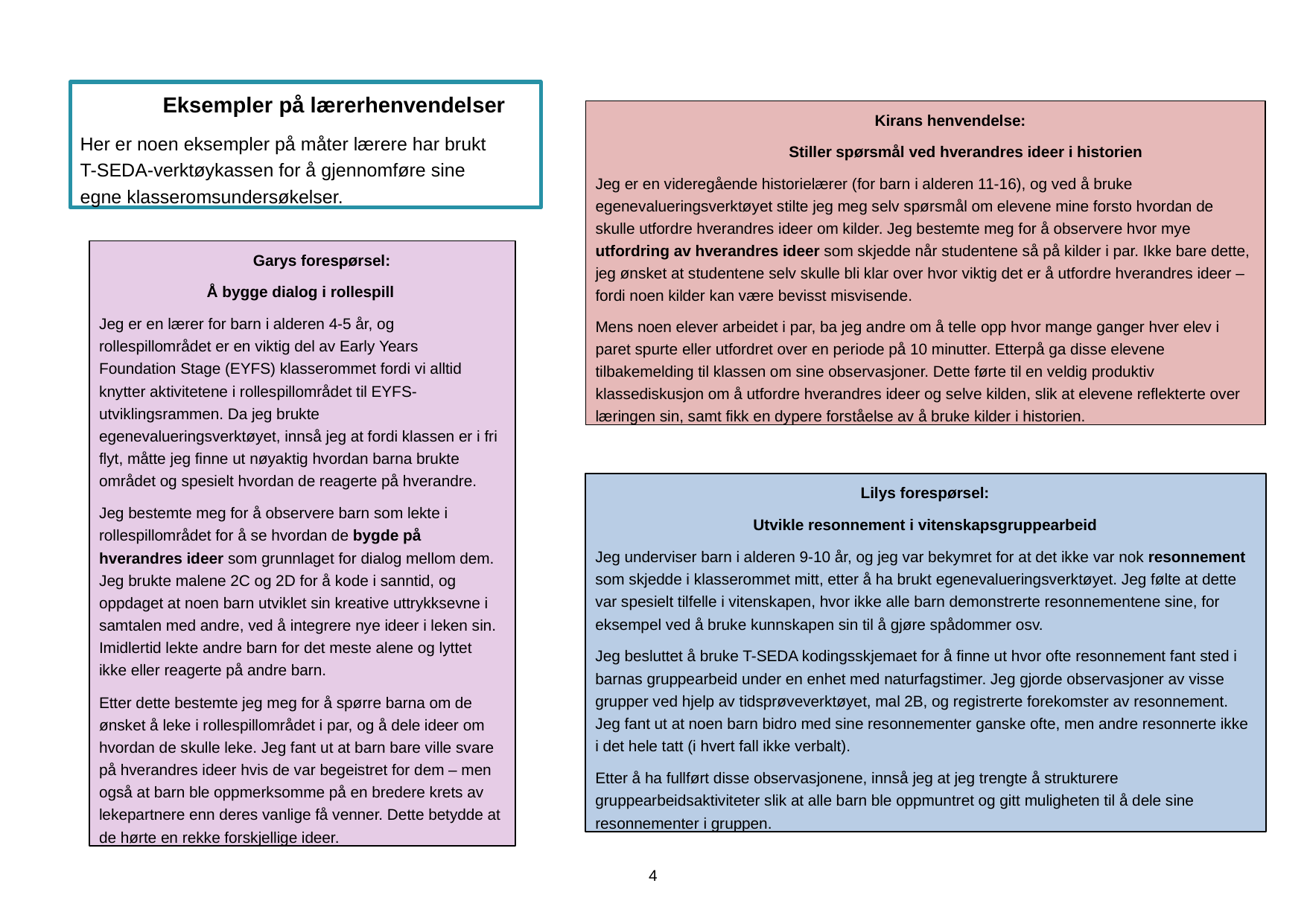

Eksempler på lærerhenvendelser
Her er noen eksempler på måter lærere har brukt T-SEDA-verktøykassen for å gjennomføre sine egne klasseromsundersøkelser.
Kirans henvendelse:
Stiller spørsmål ved hverandres ideer i historien
Jeg er en videregående historielærer (for barn i alderen 11-16), og ved å bruke egenevalueringsverktøyet stilte jeg meg selv spørsmål om elevene mine forsto hvordan de skulle utfordre hverandres ideer om kilder. Jeg bestemte meg for å observere hvor mye utfordring av hverandres ideer som skjedde når studentene så på kilder i par. Ikke bare dette, jeg ønsket at studentene selv skulle bli klar over hvor viktig det er å utfordre hverandres ideer – fordi noen kilder kan være bevisst misvisende.
Mens noen elever arbeidet i par, ba jeg andre om å telle opp hvor mange ganger hver elev i paret spurte eller utfordret over en periode på 10 minutter. Etterpå ga disse elevene tilbakemelding til klassen om sine observasjoner. Dette førte til en veldig produktiv klassediskusjon om å utfordre hverandres ideer og selve kilden, slik at elevene reflekterte over læringen sin, samt fikk en dypere forståelse av å bruke kilder i historien.
Garys forespørsel:
Å bygge dialog i rollespill
Jeg er en lærer for barn i alderen 4-5 år, og rollespillområdet er en viktig del av Early Years Foundation Stage (EYFS) klasserommet fordi vi alltid knytter aktivitetene i rollespillområdet til EYFS-utviklingsrammen. Da jeg brukte egenevalueringsverktøyet, innså jeg at fordi klassen er i fri flyt, måtte jeg finne ut nøyaktig hvordan barna brukte området og spesielt hvordan de reagerte på hverandre.
Jeg bestemte meg for å observere barn som lekte i rollespillområdet for å se hvordan de bygde på hverandres ideer som grunnlaget for dialog mellom dem. Jeg brukte malene 2C og 2D for å kode i sanntid, og oppdaget at noen barn utviklet sin kreative uttrykksevne i samtalen med andre, ved å integrere nye ideer i leken sin. Imidlertid lekte andre barn for det meste alene og lyttet ikke eller reagerte på andre barn.
Etter dette bestemte jeg meg for å spørre barna om de ønsket å leke i rollespillområdet i par, og å dele ideer om hvordan de skulle leke. Jeg fant ut at barn bare ville svare på hverandres ideer hvis de var begeistret for dem – men også at barn ble oppmerksomme på en bredere krets av lekepartnere enn deres vanlige få venner. Dette betydde at de hørte en rekke forskjellige ideer.
Lilys forespørsel:
Utvikle resonnement i vitenskapsgruppearbeid
Jeg underviser barn i alderen 9-10 år, og jeg var bekymret for at det ikke var nok resonnement som skjedde i klasserommet mitt, etter å ha brukt egenevalueringsverktøyet. Jeg følte at dette var spesielt tilfelle i vitenskapen, hvor ikke alle barn demonstrerte resonnementene sine, for eksempel ved å bruke kunnskapen sin til å gjøre spådommer osv.
Jeg besluttet å bruke T-SEDA kodingsskjemaet for å finne ut hvor ofte resonnement fant sted i barnas gruppearbeid under en enhet med naturfagstimer. Jeg gjorde observasjoner av visse grupper ved hjelp av tidsprøveverktøyet, mal 2B, og registrerte forekomster av resonnement. Jeg fant ut at noen barn bidro med sine resonnementer ganske ofte, men andre resonnerte ikke i det hele tatt (i hvert fall ikke verbalt).
Etter å ha fullført disse observasjonene, innså jeg at jeg trengte å strukturere gruppearbeidsaktiviteter slik at alle barn ble oppmuntret og gitt muligheten til å dele sine resonnementer i gruppen.
4